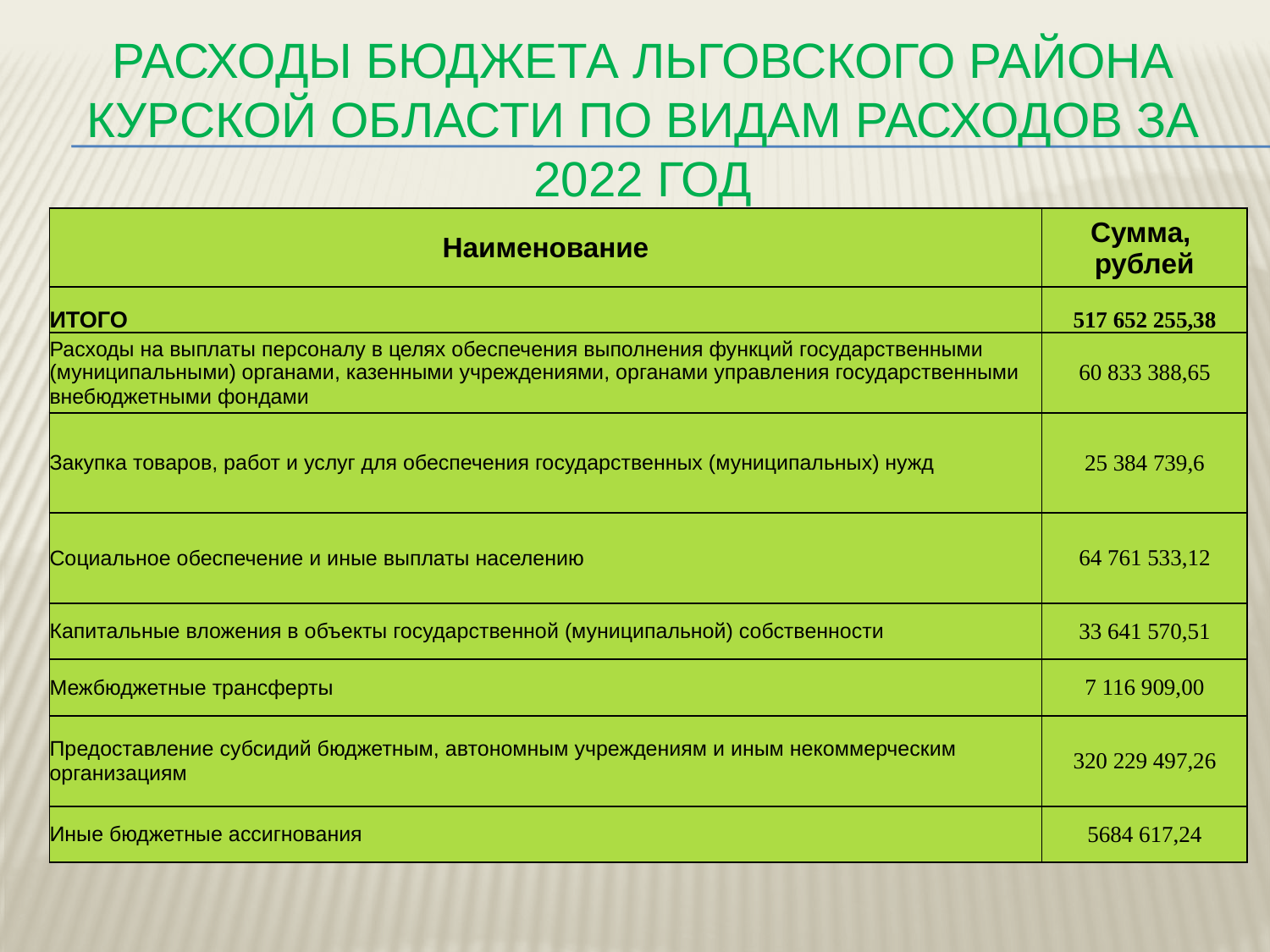

# РАСХОДЫ БЮДЖЕТА ЛЬГОВСКОГО РАЙОНА КУРСКОЙ ОБЛАСТИ по видам расходов за 2022 год
| Наименование | Сумма, рублей |
| --- | --- |
| ИТОГО | 517 652 255,38 |
| Расходы на выплаты персоналу в целях обеспечения выполнения функций государственными (муниципальными) органами, казенными учреждениями, органами управления государственными внебюджетными фондами | 60 833 388,65 |
| Закупка товаров, работ и услуг для обеспечения государственных (муниципальных) нужд | 25 384 739,6 |
| Социальное обеспечение и иные выплаты населению | 64 761 533,12 |
| Капитальные вложения в объекты государственной (муниципальной) собственности | 33 641 570,51 |
| Межбюджетные трансферты | 7 116 909,00 |
| Предоставление субсидий бюджетным, автономным учреждениям и иным некоммерческим организациям | 320 229 497,26 |
| Иные бюджетные ассигнования | 5684 617,24 |